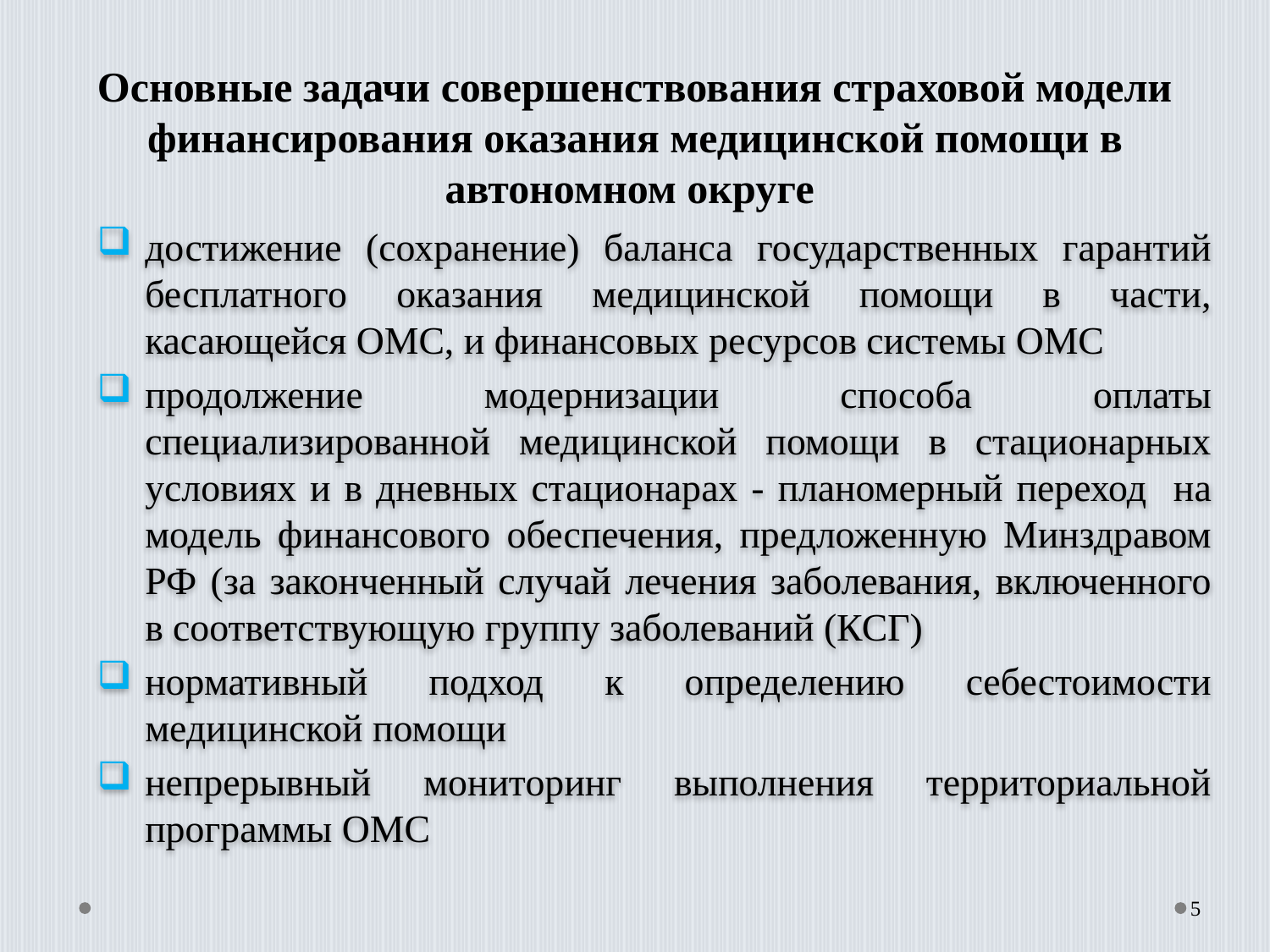

# Основные задачи совершенствования страховой модели финансирования оказания медицинской помощи в автономном округе
достижение (сохранение) баланса государственных гарантий бесплатного оказания медицинской помощи в части, касающейся ОМС, и финансовых ресурсов системы ОМС
продолжение модернизации способа оплаты специализированной медицинской помощи в стационарных условиях и в дневных стационарах - планомерный переход  на модель финансового обеспечения, предложенную Минздравом РФ (за законченный случай лечения заболевания, включенного в соответствующую группу заболеваний (КСГ)
нормативный подход к определению себестоимости медицинской помощи
непрерывный мониторинг выполнения территориальной программы ОМС
5